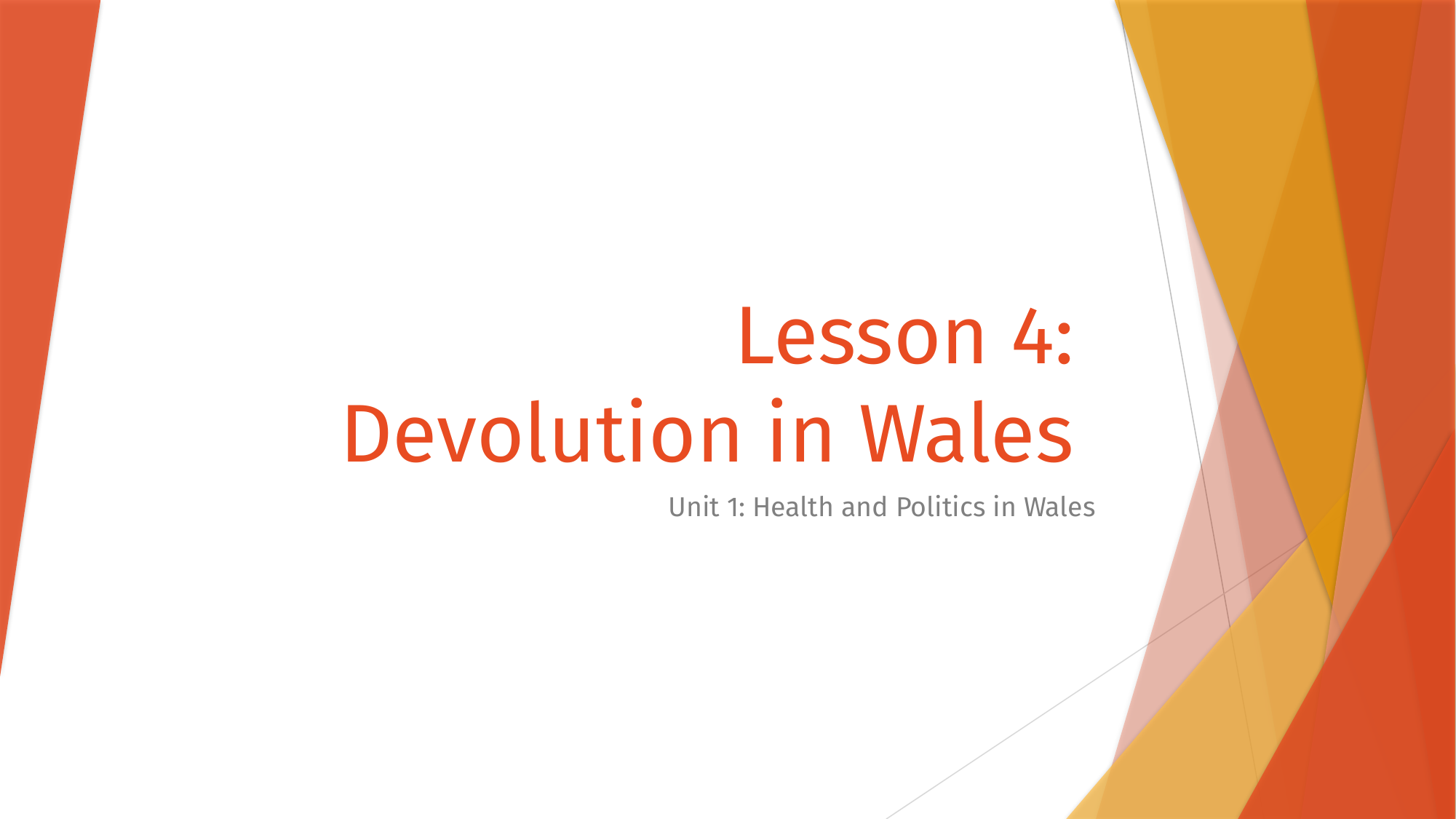

# Lesson 4: Devolution in Wales
Unit 1: Health and Politics in Wales